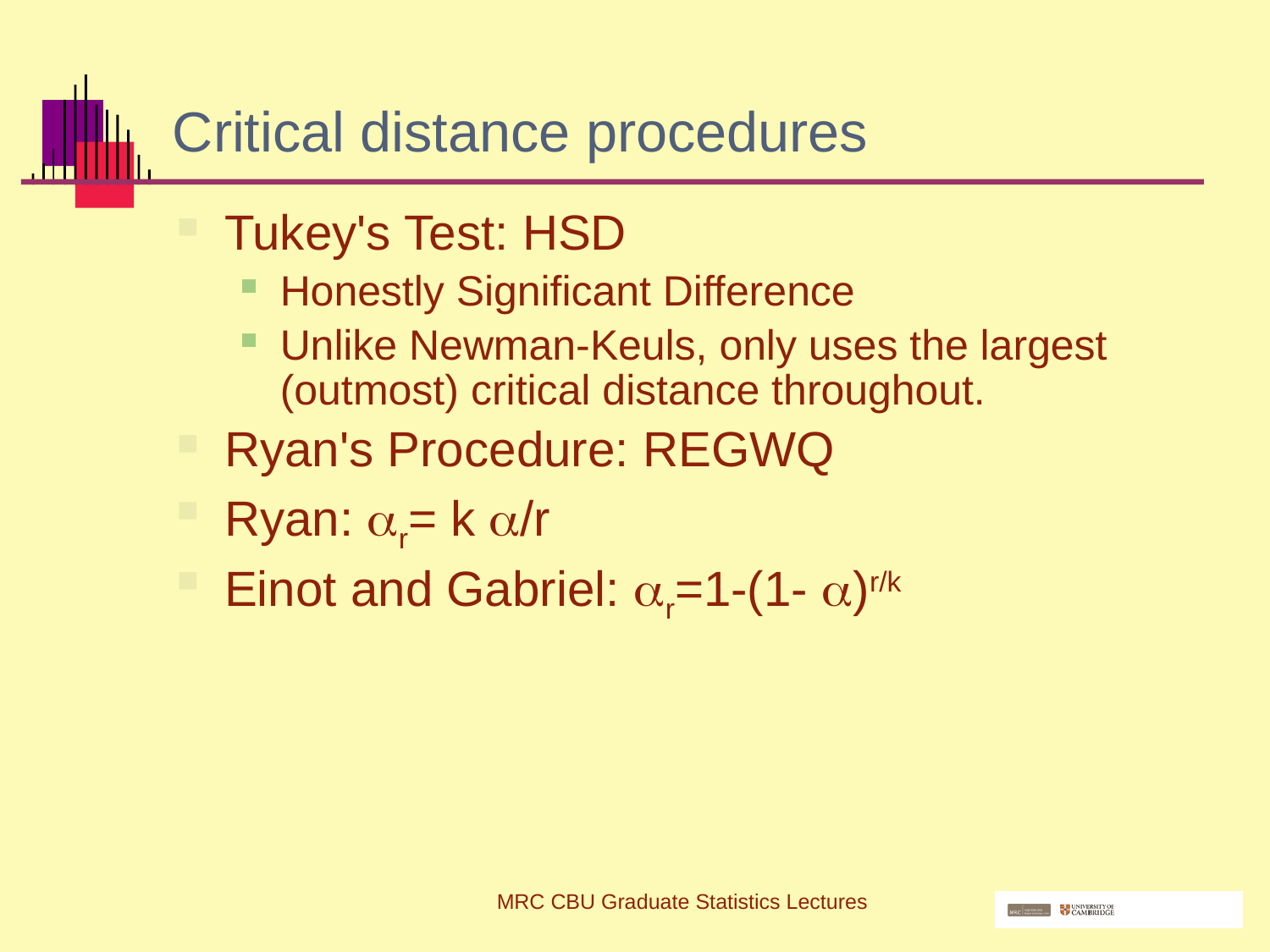

# Critical distance procedures
Tukey's Test: HSD
Honestly Significant Difference
Unlike Newman-Keuls, only uses the largest (outmost) critical distance throughout.
Ryan's Procedure: REGWQ
Ryan: αr= k α/r
Einot and Gabriel: αr=1-(1- α)r/k

MRC CBU Graduate Statistics Lectures